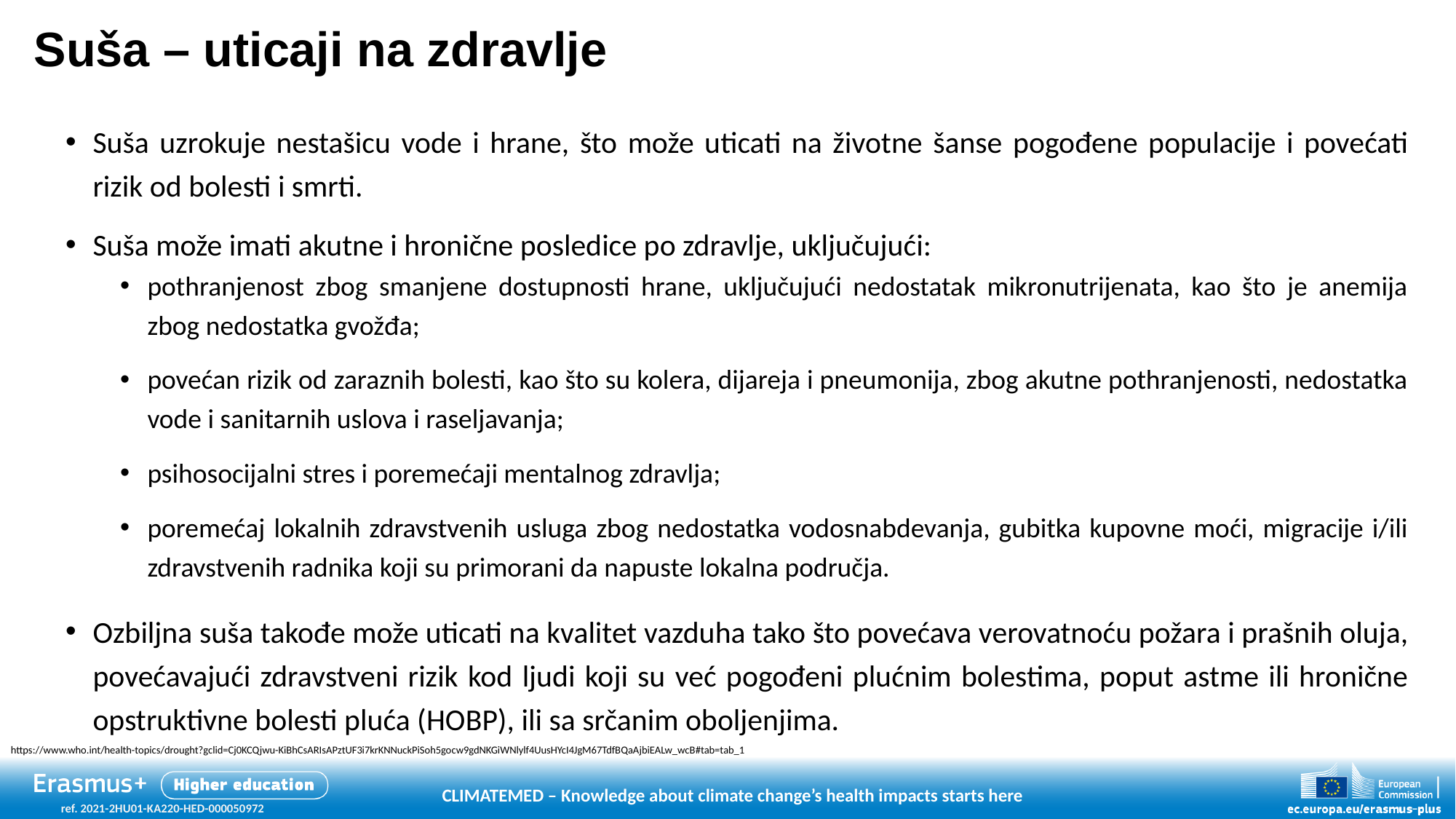

# Suša – uticaji na zdravlje
Suša uzrokuje nestašicu vode i hrane, što može uticati na životne šanse pogođene populacije i povećati rizik od bolesti i smrti.
Suša može imati akutne i hronične posledice po zdravlje, uključujući:
pothranjenost zbog smanjene dostupnosti hrane, uključujući nedostatak mikronutrijenata, kao što je anemija zbog nedostatka gvožđa;
povećan rizik od zaraznih bolesti, kao što su kolera, dijareja i pneumonija, zbog akutne pothranjenosti, nedostatka vode i sanitarnih uslova i raseljavanja;
psihosocijalni stres i poremećaji mentalnog zdravlja;
poremećaj lokalnih zdravstvenih usluga zbog nedostatka vodosnabdevanja, gubitka kupovne moći, migracije i/ili zdravstvenih radnika koji su primorani da napuste lokalna područja.
Ozbiljna suša takođe može uticati na kvalitet vazduha tako što povećava verovatnoću požara i prašnih oluja, povećavajući zdravstveni rizik kod ljudi koji su već pogođeni plućnim bolestima, poput astme ili hronične opstruktivne bolesti pluća (HOBP), ili sa srčanim oboljenjima.

https://www.who.int/health-topics/drought?gclid=Cj0KCQjwu-KiBhCsARIsAPztUF3i7krKNNuckPiSoh5gocw9gdNKGiWNlylf4UusHYcI4JgM67TdfBQaAjbiEALw_wcB#tab=tab_1